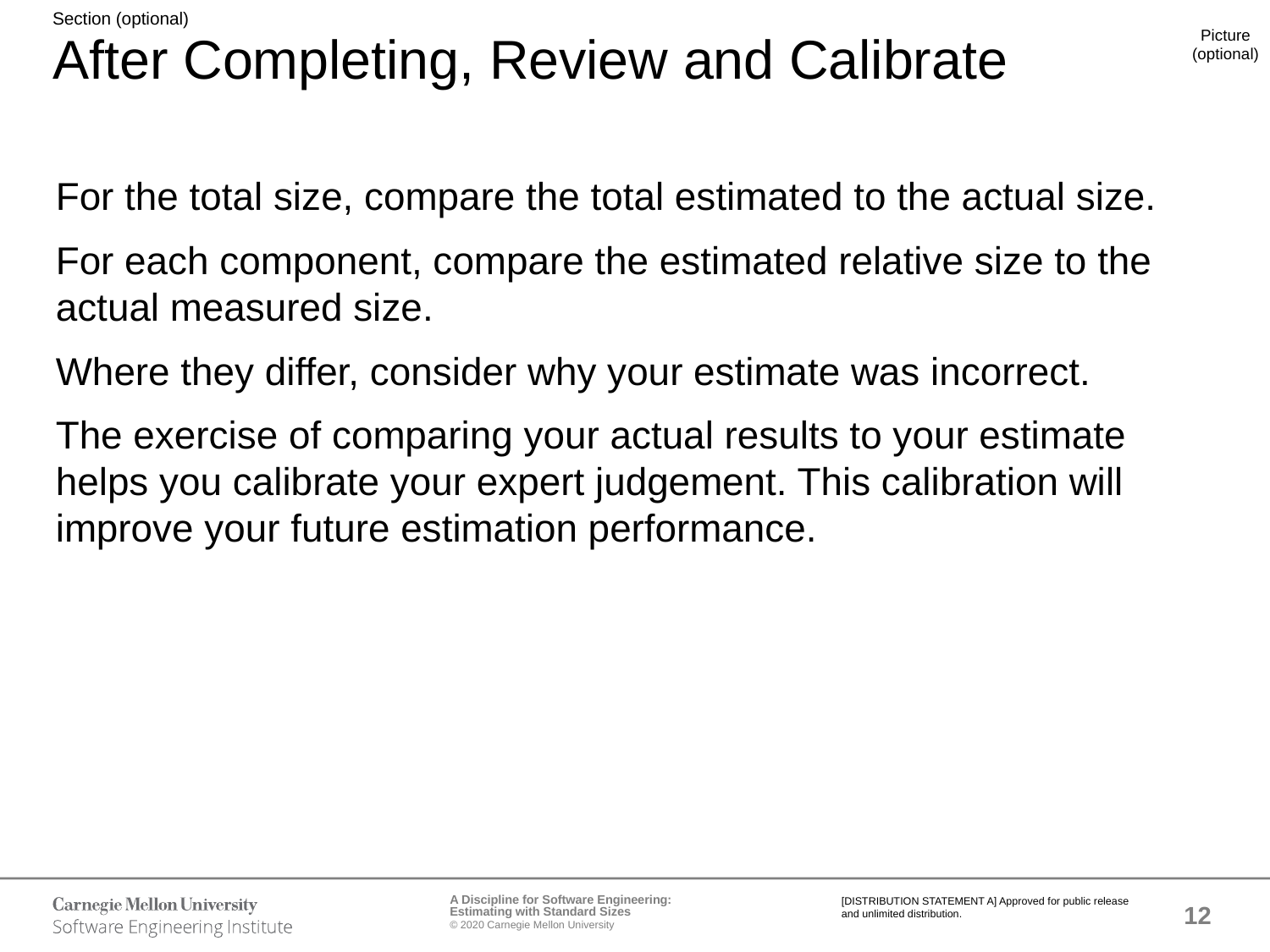

# After Completing, Review and Calibrate
For the total size, compare the total estimated to the actual size.
For each component, compare the estimated relative size to the actual measured size.
Where they differ, consider why your estimate was incorrect.
The exercise of comparing your actual results to your estimate helps you calibrate your expert judgement. This calibration will improve your future estimation performance.